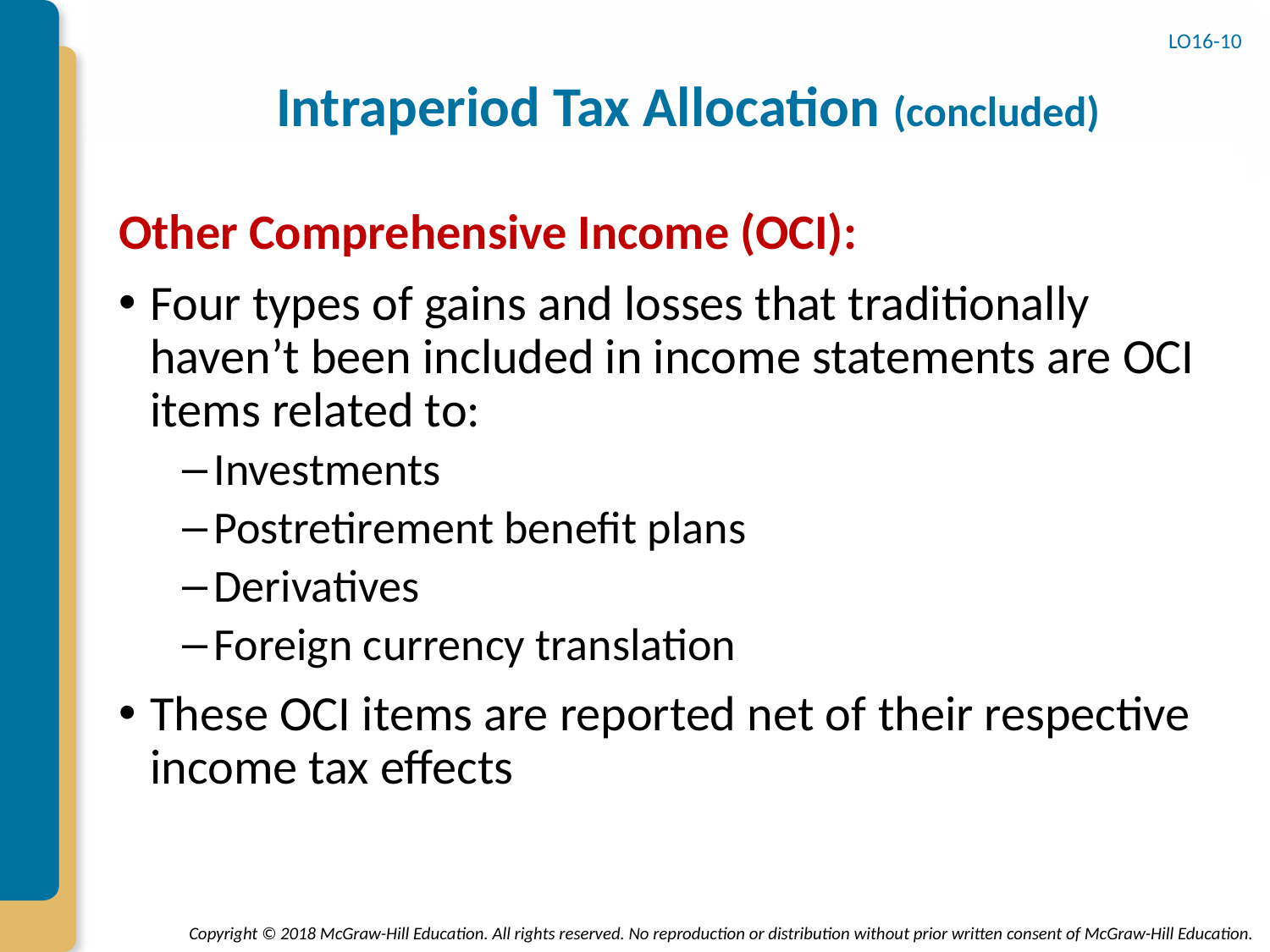

# Intraperiod Tax Allocation (concluded)
LO16-10
Other Comprehensive Income (OCI):
Four types of gains and losses that traditionally haven’t been included in income statements are OCI items related to:
Investments
Postretirement benefit plans
Derivatives
Foreign currency translation
These OCI items are reported net of their respective income tax effects